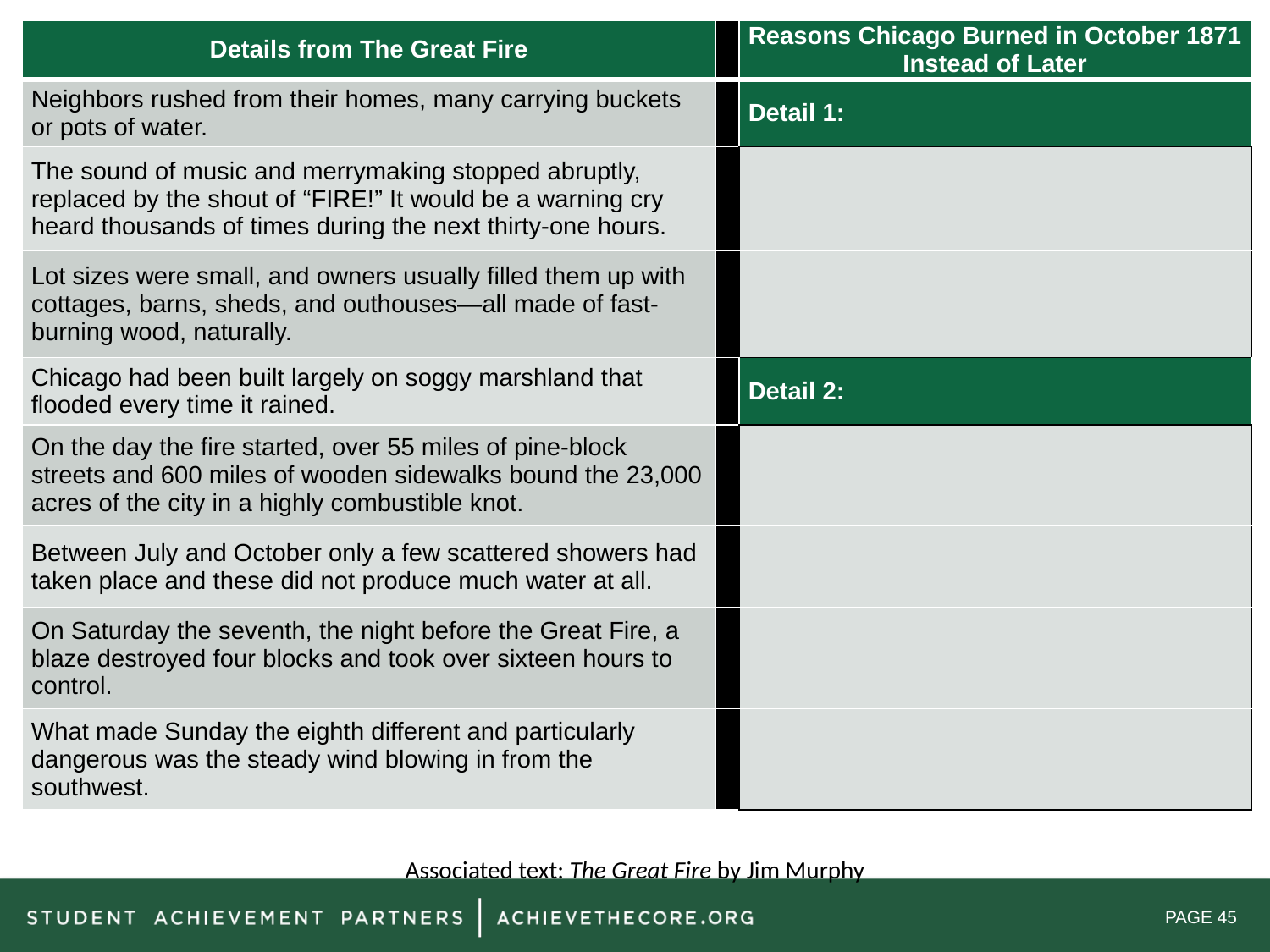

| Details from The Great Fire |  | Reasons Chicago Burned in October 1871 Instead of Later |
| --- | --- | --- |
| Neighbors rushed from their homes, many carrying buckets or pots of water. |  | Detail 1: |
| The sound of music and merrymaking stopped abruptly, replaced by the shout of “FIRE!” It would be a warning cry heard thousands of times during the next thirty-one hours. |  |  |
| Lot sizes were small, and owners usually filled them up with cottages, barns, sheds, and outhouses—all made of fast-burning wood, naturally. |  |  |
| Chicago had been built largely on soggy marshland that flooded every time it rained. |  | Detail 2: |
| On the day the fire started, over 55 miles of pine-block streets and 600 miles of wooden sidewalks bound the 23,000 acres of the city in a highly combustible knot. |  |  |
| Between July and October only a few scattered showers had taken place and these did not produce much water at all. |  |  |
| On Saturday the seventh, the night before the Great Fire, a blaze destroyed four blocks and took over sixteen hours to control. |  |  |
| What made Sunday the eighth different and particularly dangerous was the steady wind blowing in from the southwest. |  |  |

Associated text: The Great Fire by Jim Murphy